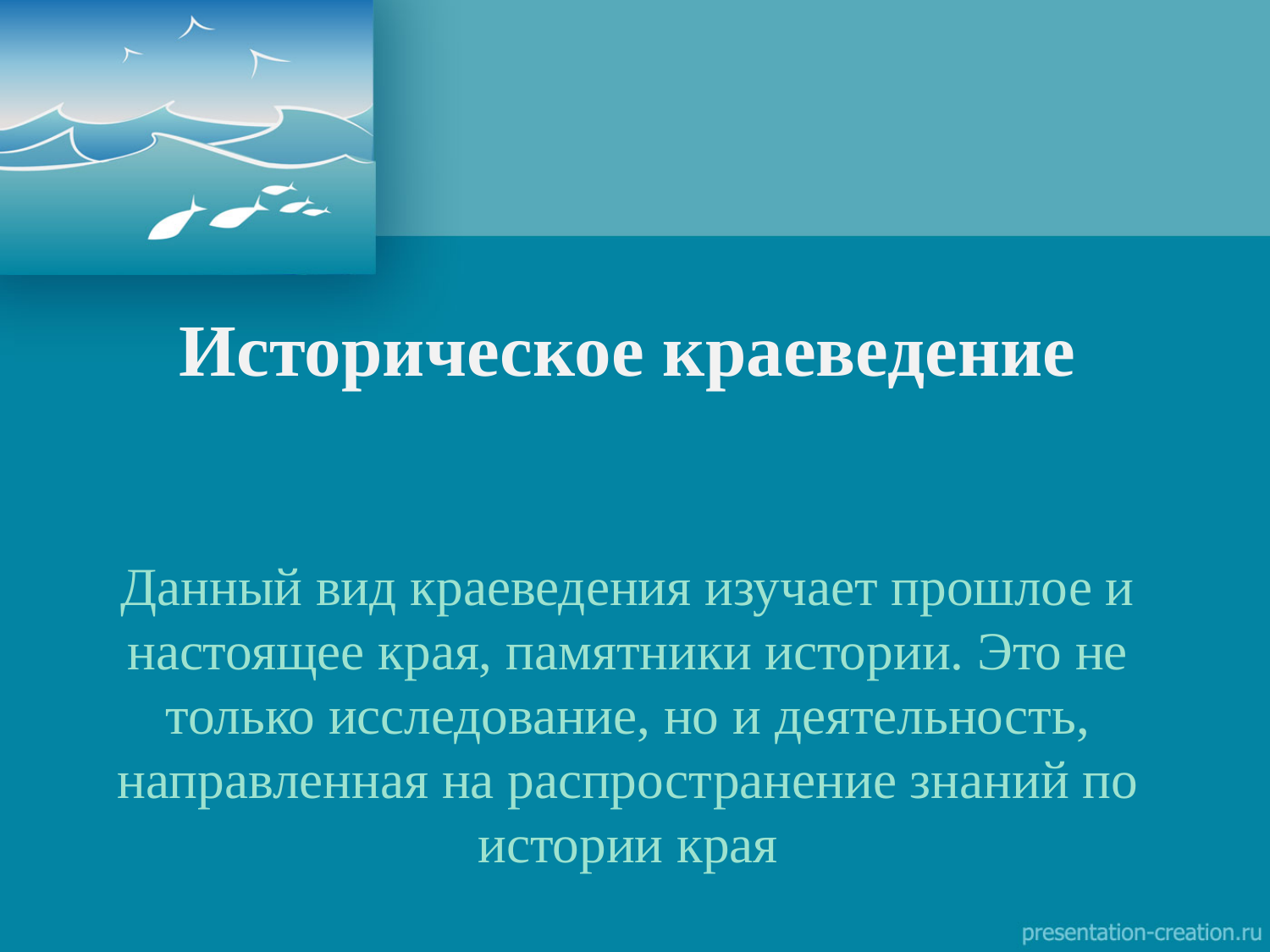

Историческое краеведение

Данный вид краеведения изучает прошлое и настоящее края, памятники истории. Это не только исследование, но и деятельность, направленная на распространение знаний по истории края